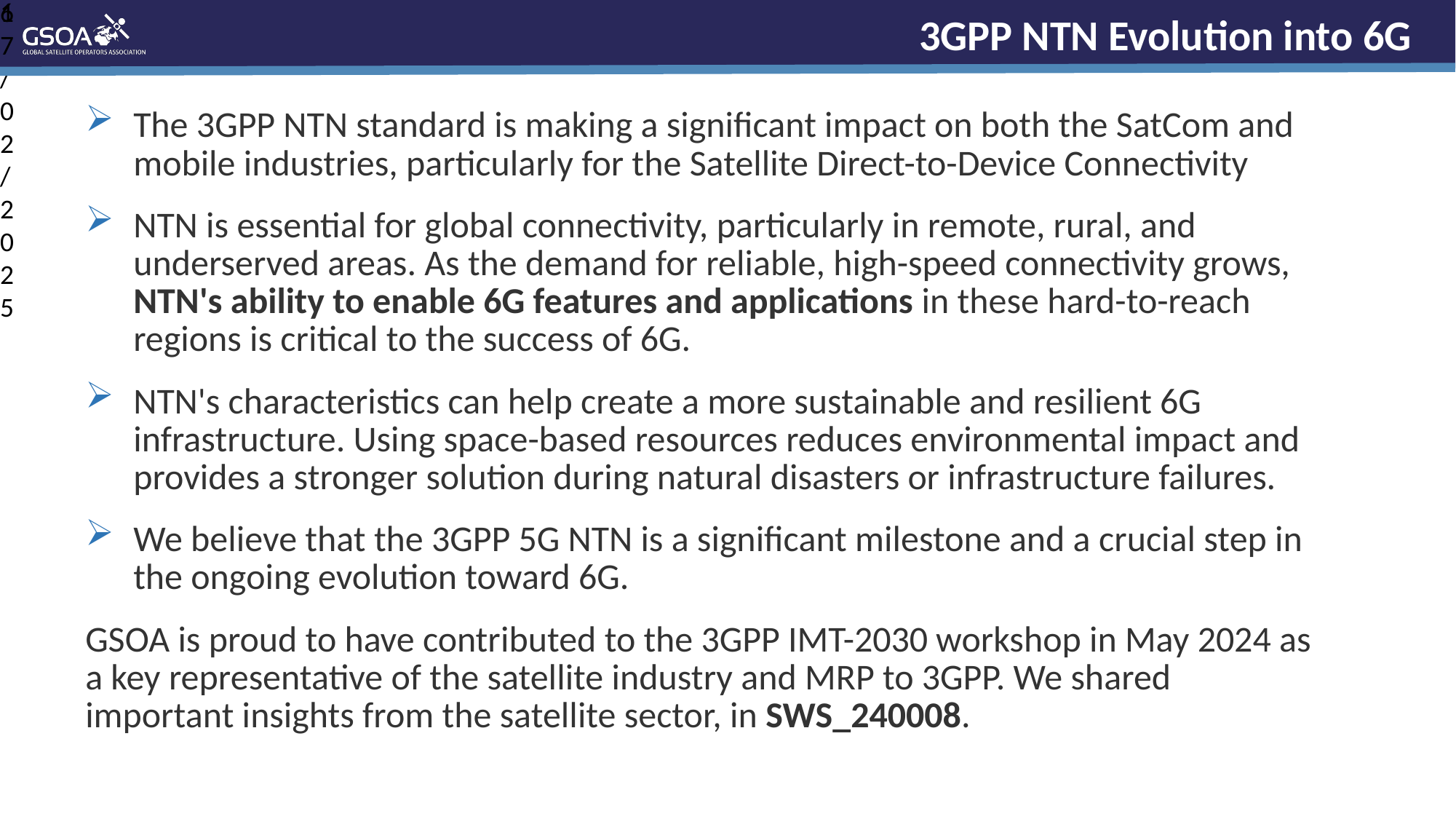

# 3GPP NTN Evolution into 6G
The 3GPP NTN standard is making a significant impact on both the SatCom and mobile industries, particularly for the Satellite Direct-to-Device Connectivity
NTN is essential for global connectivity, particularly in remote, rural, and underserved areas. As the demand for reliable, high-speed connectivity grows, NTN's ability to enable 6G features and applications in these hard-to-reach regions is critical to the success of 6G.
NTN's characteristics can help create a more sustainable and resilient 6G infrastructure. Using space-based resources reduces environmental impact and provides a stronger solution during natural disasters or infrastructure failures.
We believe that the 3GPP 5G NTN is a significant milestone and a crucial step in the ongoing evolution toward 6G.
GSOA is proud to have contributed to the 3GPP IMT-2030 workshop in May 2024 as a key representative of the satellite industry and MRP to 3GPP. We shared important insights from the satellite sector, in SWS_240008.